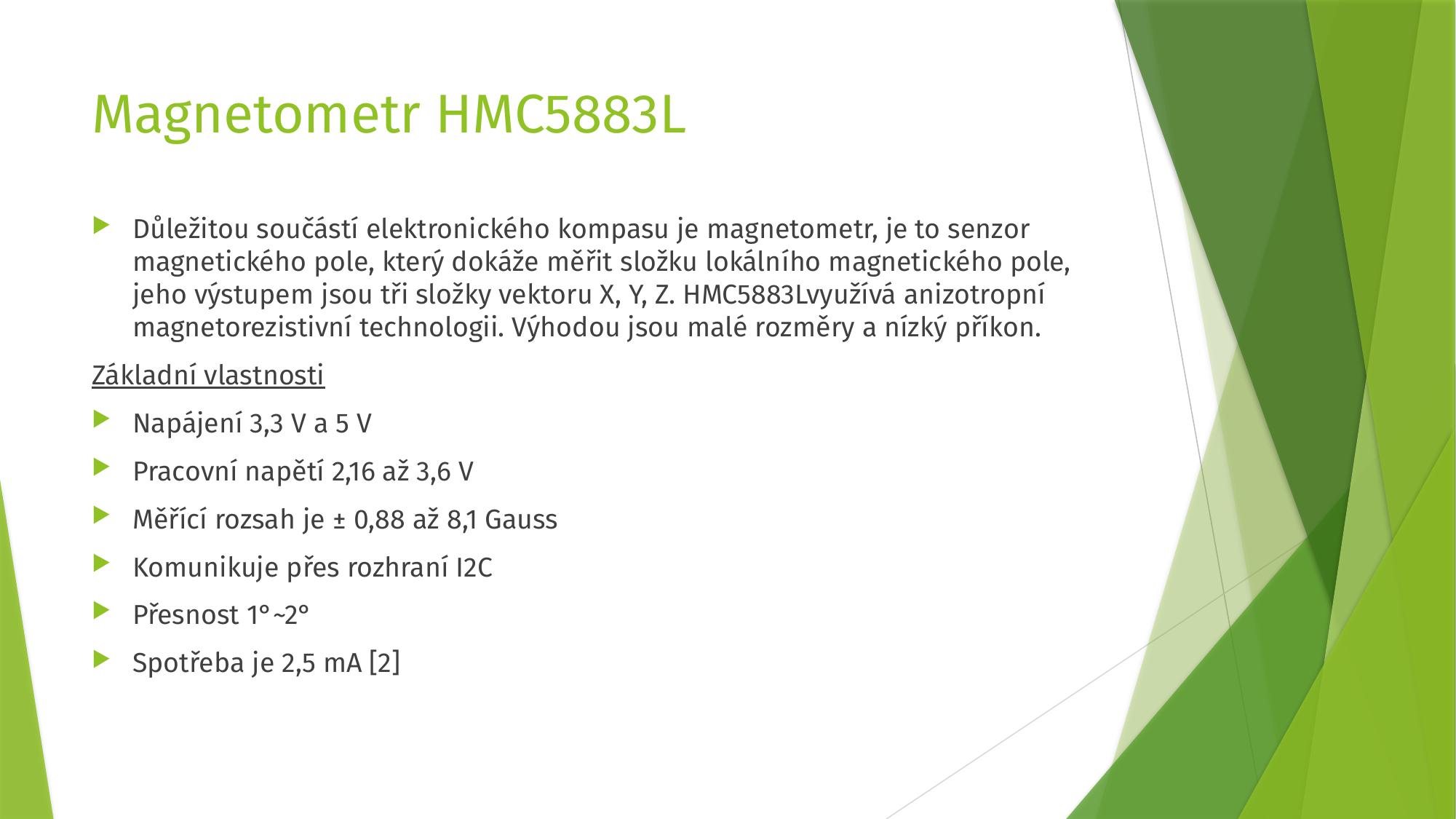

# Magnetometr HMC5883L
Důležitou součástí elektronického kompasu je magnetometr, je to senzor magnetického pole, který dokáže měřit složku lokálního magnetického pole, jeho výstupem jsou tři složky vektoru X, Y, Z. HMC5883Lvyužívá anizotropní magnetorezistivní technologii. Výhodou jsou malé rozměry a nízký příkon.
Základní vlastnosti
Napájení 3,3 V a 5 V
Pracovní napětí 2,16 až 3,6 V
Měřící rozsah je ± 0,88 až 8,1 Gauss
Komunikuje přes rozhraní I2C
Přesnost 1°~2°
Spotřeba je 2,5 mA [2]